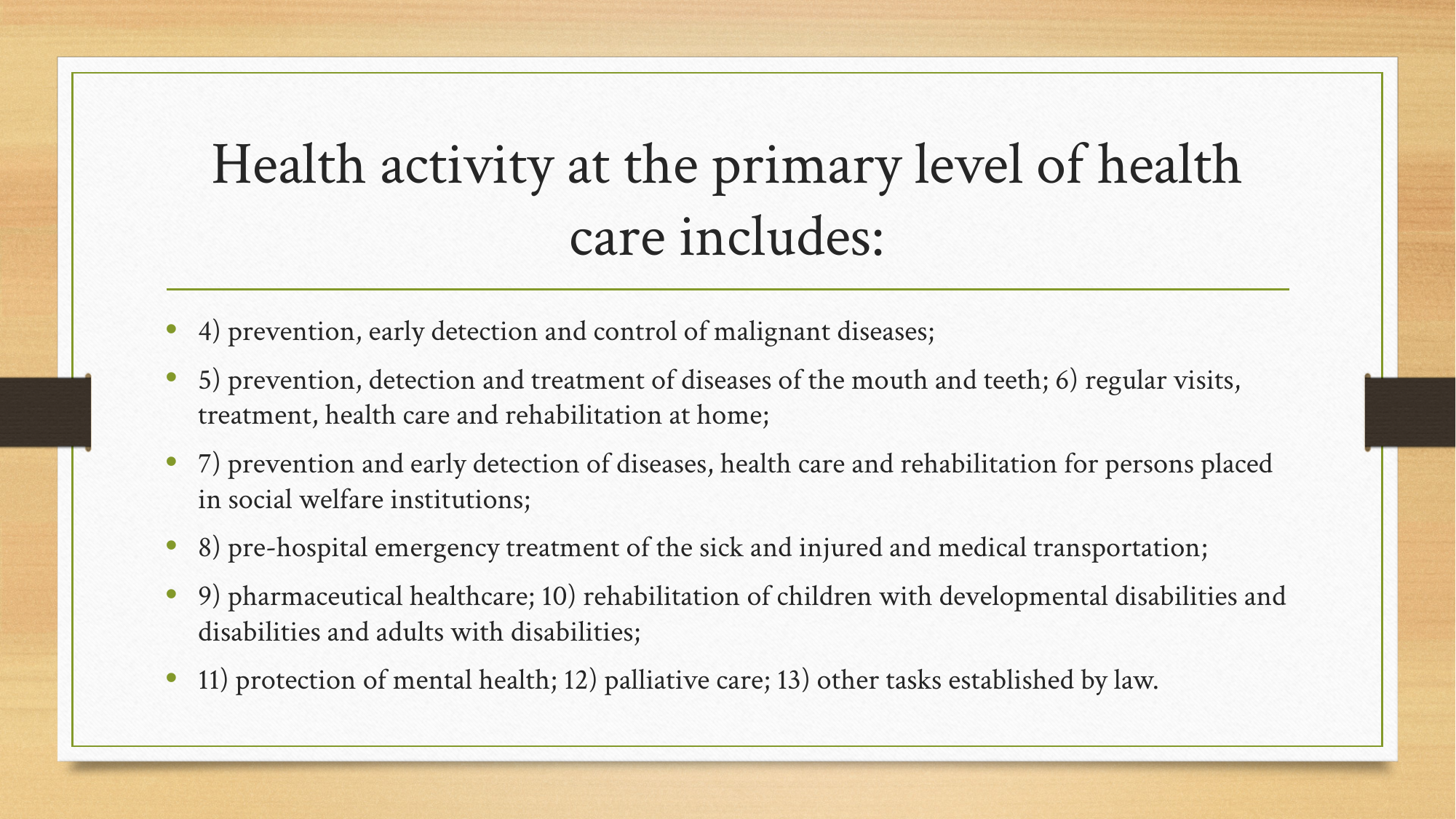

# Health activity at the primary level of health care includes:
4) prevention, early detection and control of malignant diseases;
5) prevention, detection and treatment of diseases of the mouth and teeth; 6) regular visits, treatment, health care and rehabilitation at home;
7) prevention and early detection of diseases, health care and rehabilitation for persons placed in social welfare institutions;
8) pre-hospital emergency treatment of the sick and injured and medical transportation;
9) pharmaceutical healthcare; 10) rehabilitation of children with developmental disabilities and disabilities and adults with disabilities;
11) protection of mental health; 12) palliative care; 13) other tasks established by law.